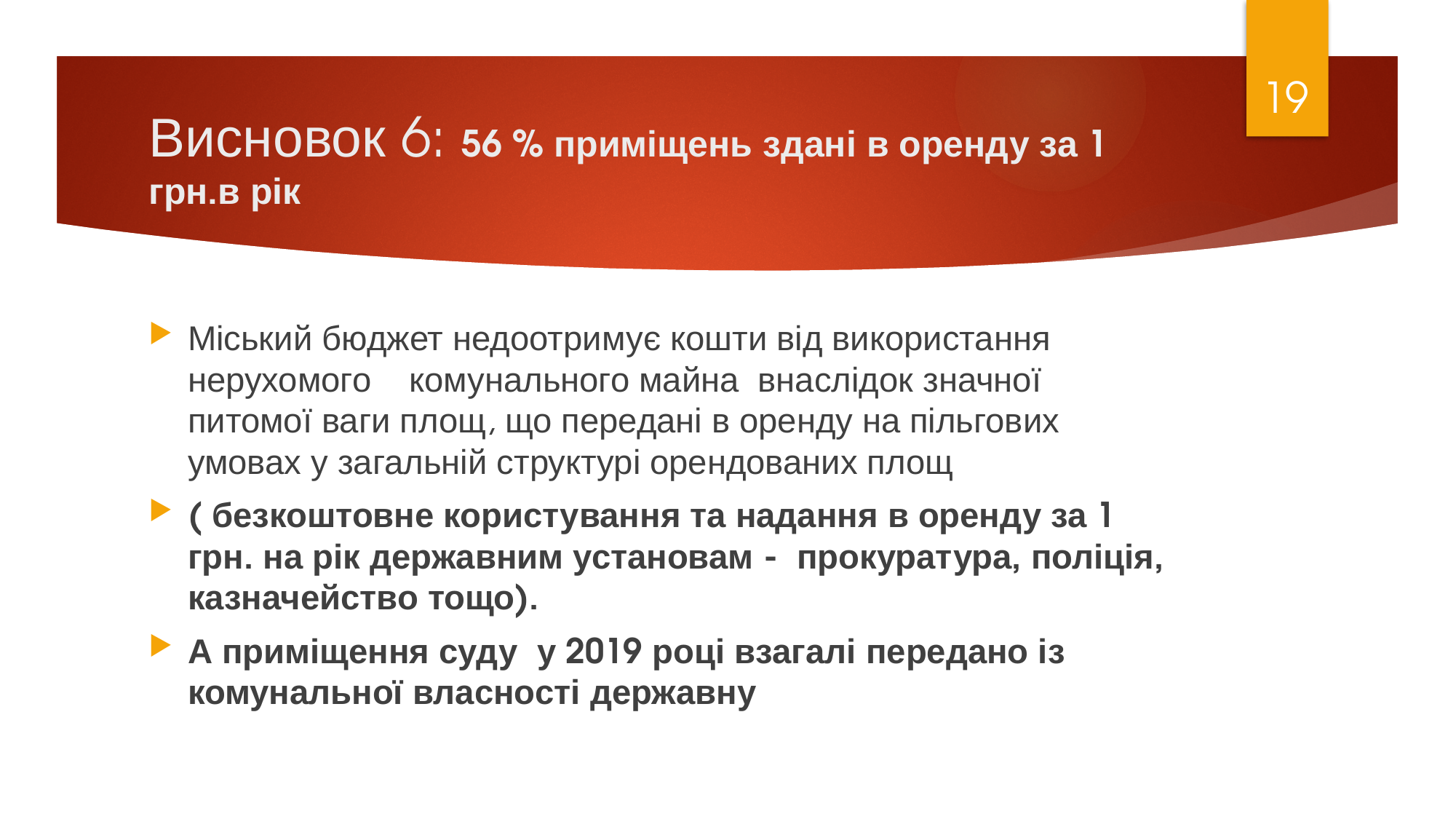

19
# Висновок 6: 56 % приміщень здані в оренду за 1 грн.в рік
Міський бюджет недоотримує кошти від використання нерухомого    комунального майна  внаслідок значної питомої ваги площ, що передані в оренду на пільгових умовах у загальній структурі орендованих площ
( безкоштовне користування та надання в оренду за 1 грн. на рік державним установам -  прокуратура, поліція, казначейство тощо).
А приміщення суду  у 2019 році взагалі передано із комунальної власності державну